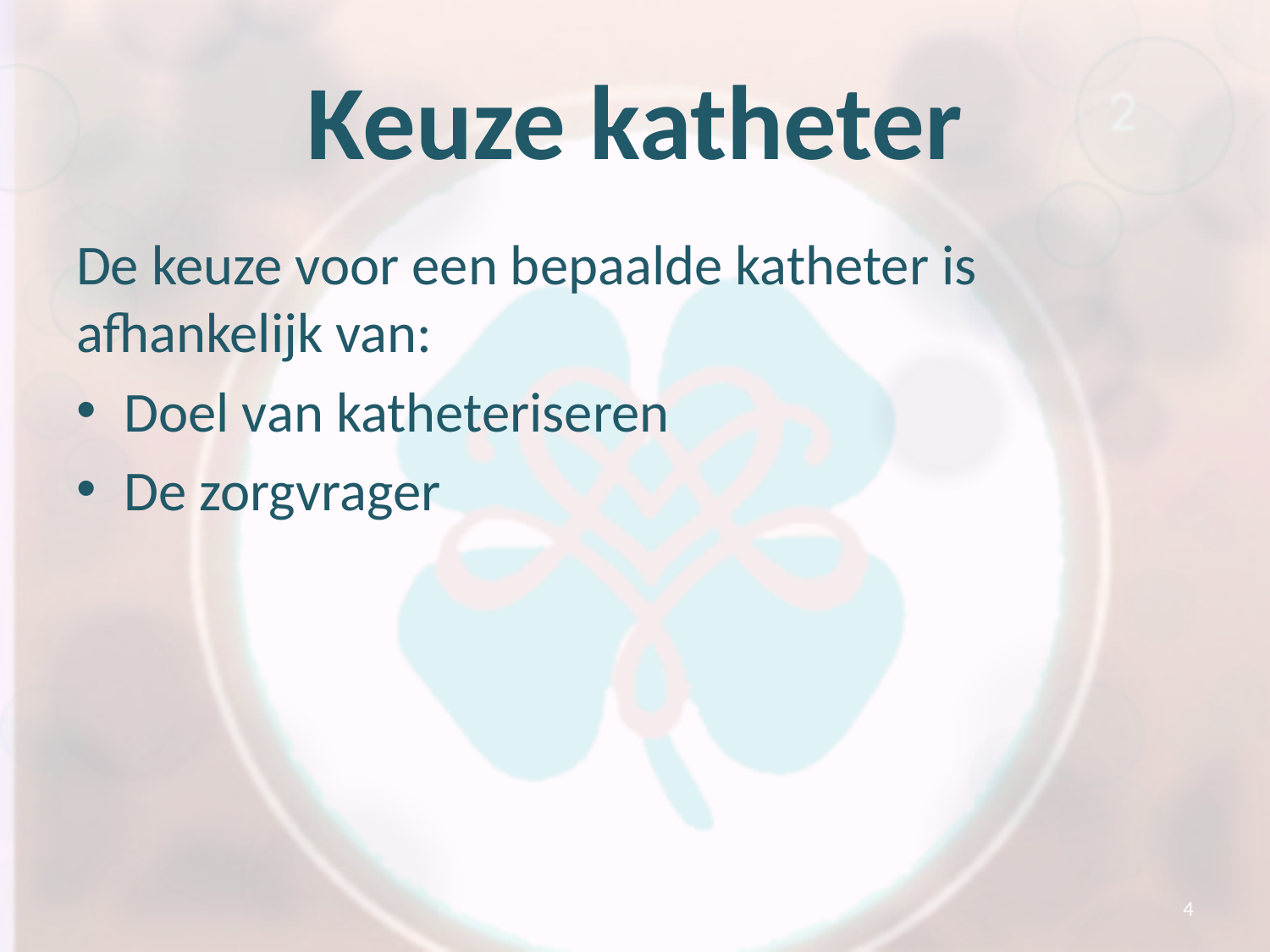

# Keuze katheter
De keuze voor een bepaalde katheter is afhankelijk van:
Doel van katheteriseren
De zorgvrager
4